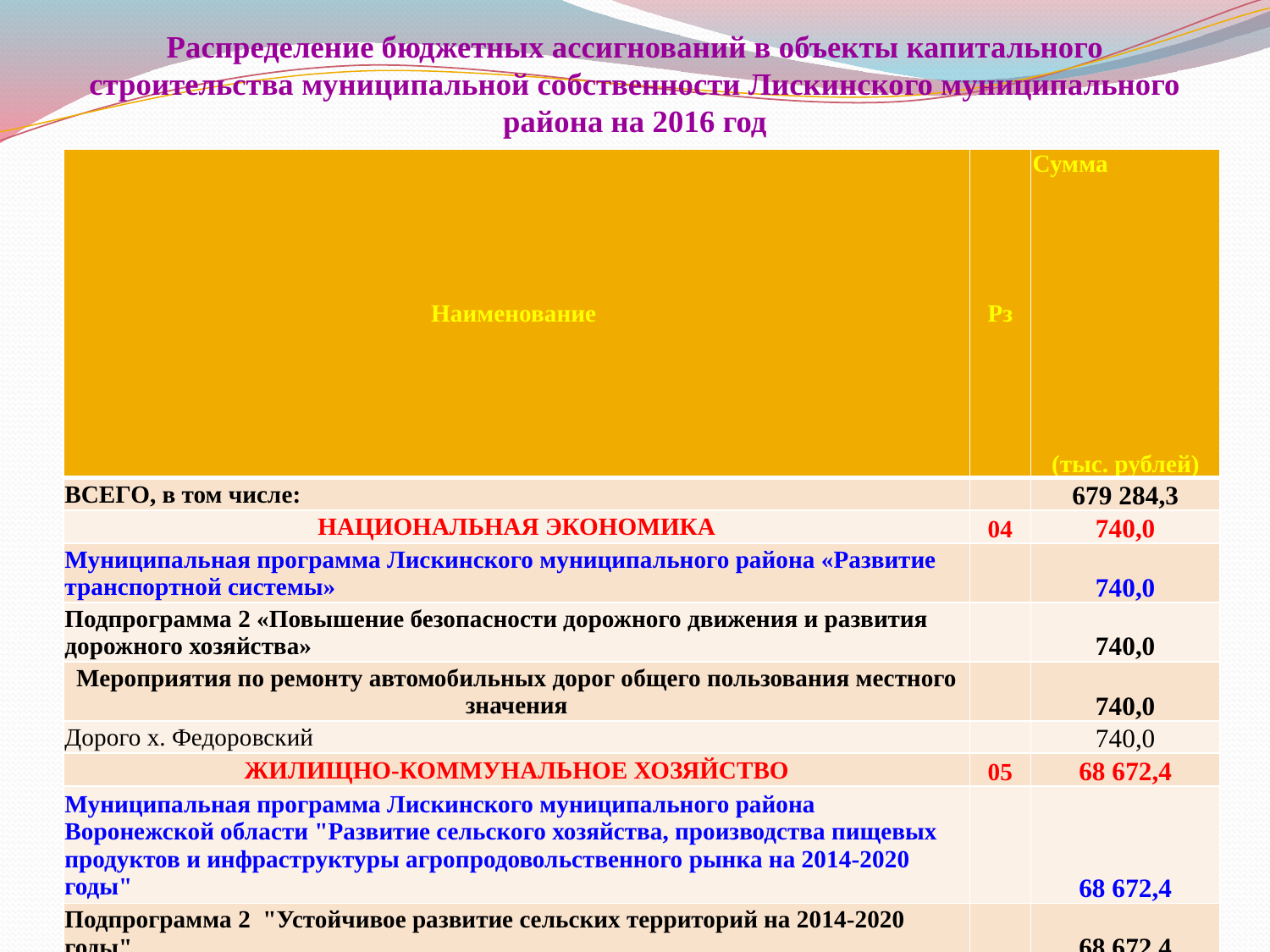

# Распределение бюджетных ассигнований в объекты капитального строительства муниципальной собственности Лискинского муниципального района на 2016 год
| Наименование | Рз | Сумма (тыс. рублей) |
| --- | --- | --- |
| ВСЕГО, в том числе: |  | 679 284,3 |
| НАЦИОНАЛЬНАЯ ЭКОНОМИКА | 04 | 740,0 |
| Муниципальная программа Лискинского муниципального района «Развитие транспортной системы» |  | 740,0 |
| Подпрограмма 2 «Повышение безопасности дорожного движения и развития дорожного хозяйства» |  | 740,0 |
| Мероприятия по ремонту автомобильных дорог общего пользования местного значения |  | 740,0 |
| Дорого х. Федоровский |  | 740,0 |
| ЖИЛИЩНО-КОММУНАЛЬНОЕ ХОЗЯЙСТВО | 05 | 68 672,4 |
| Муниципальная программа Лискинского муниципального района Воронежской области "Развитие сельского хозяйства, производства пищевых продуктов и инфраструктуры агропродовольственного рынка на 2014-2020 годы" |  | 68 672,4 |
| Подпрограмма 2 "Устойчивое развитие сельских территорий на 2014-2020 годы" |  | 68 672,4 |
| Мероприятия по развитию водоснабжения в сельской местности |  | 62 088,4 |
| Реконструкция водопроводных сетей в с. Средний Икорец |  | 20 799,2 |
| Водопроводные сети в с. Лискинское |  | 41 289,2 |
| Мероприятия по развитию газоснабжения в сельской местности |  | 6 584,0 |
| Газопровод в с. Средний Икорец |  | 2 094,0 |
| Газопровод в с. Высокое |  | 2 393,0 |
| Газопровод в х. Никольский |  | 2 097,0 |